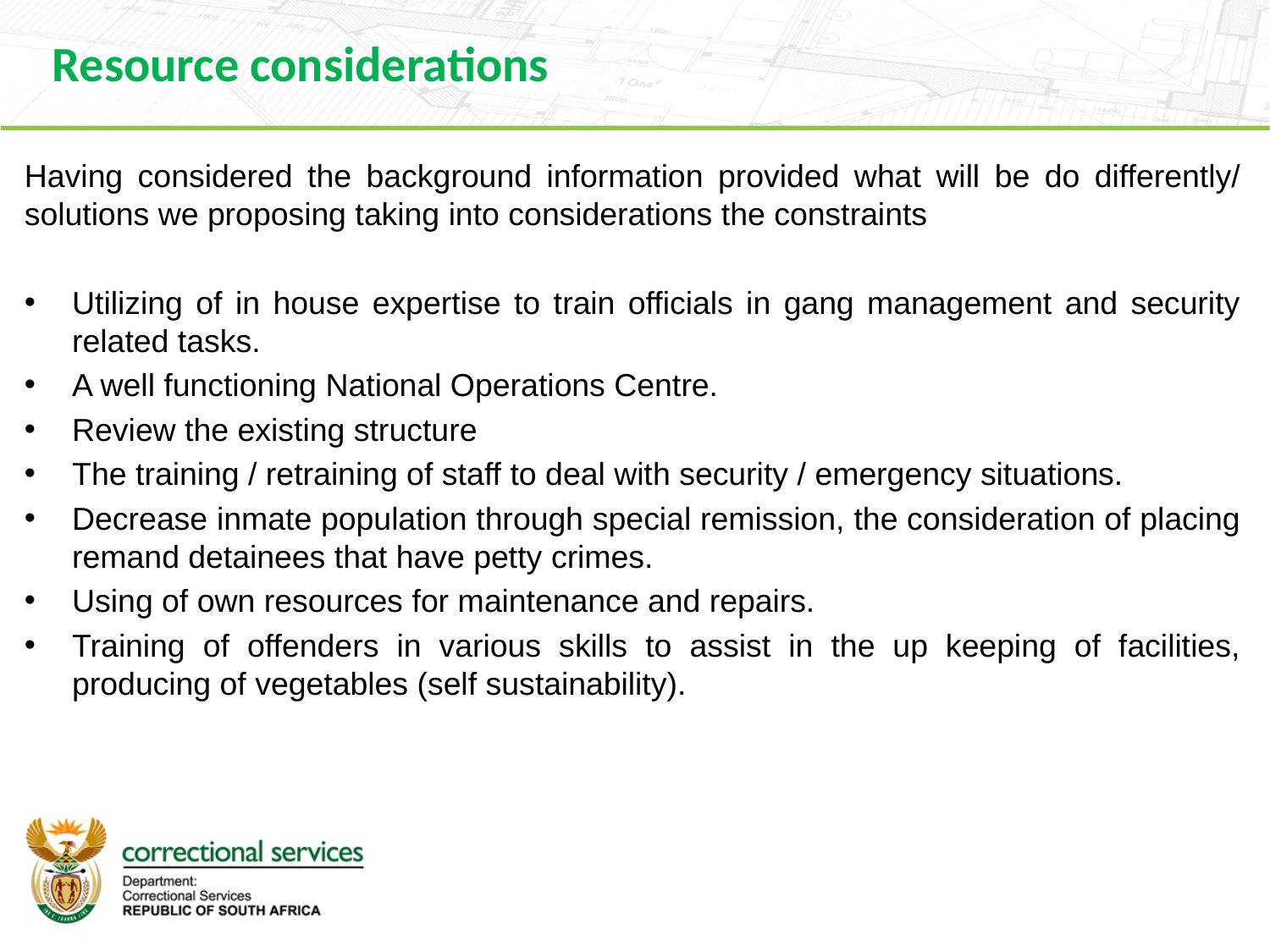

Resource considerations
Having considered the background information provided what will be do differently/ solutions we proposing taking into considerations the constraints

Utilizing of in house expertise to train officials in gang management and security related tasks.
A well functioning National Operations Centre.
Review the existing structure
The training / retraining of staff to deal with security / emergency situations.
Decrease inmate population through special remission, the consideration of placing remand detainees that have petty crimes.
Using of own resources for maintenance and repairs.
Training of offenders in various skills to assist in the up keeping of facilities, producing of vegetables (self sustainability).